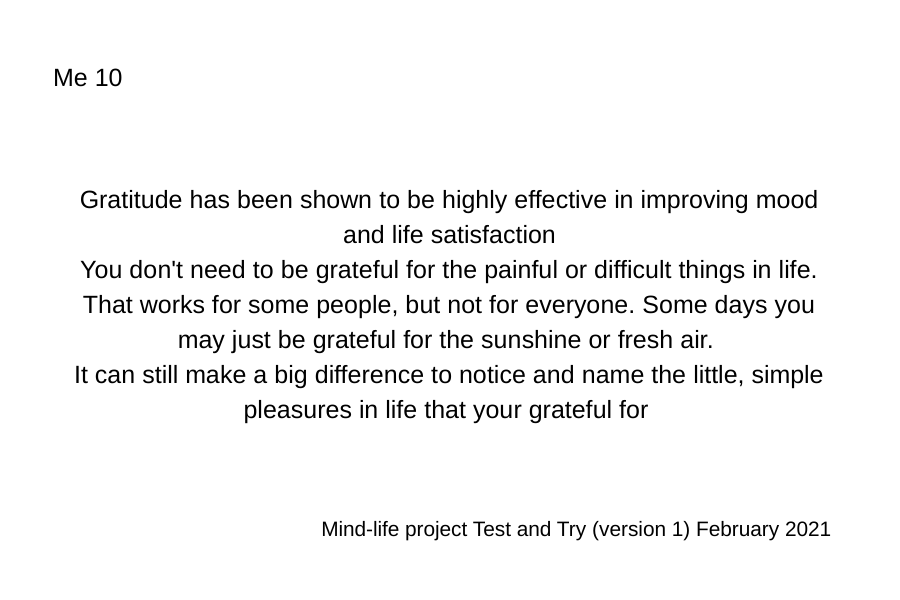

Me 10
Gratitude has been shown to be highly effective in improving mood and life satisfaction
You don't need to be grateful for the painful or difficult things in life. That works for some people, but not for everyone. Some days you may just be grateful for the sunshine or fresh air.
It can still make a big difference to notice and name the little, simple pleasures in life that your grateful for
Mind-life project Test and Try (version 1) February 2021